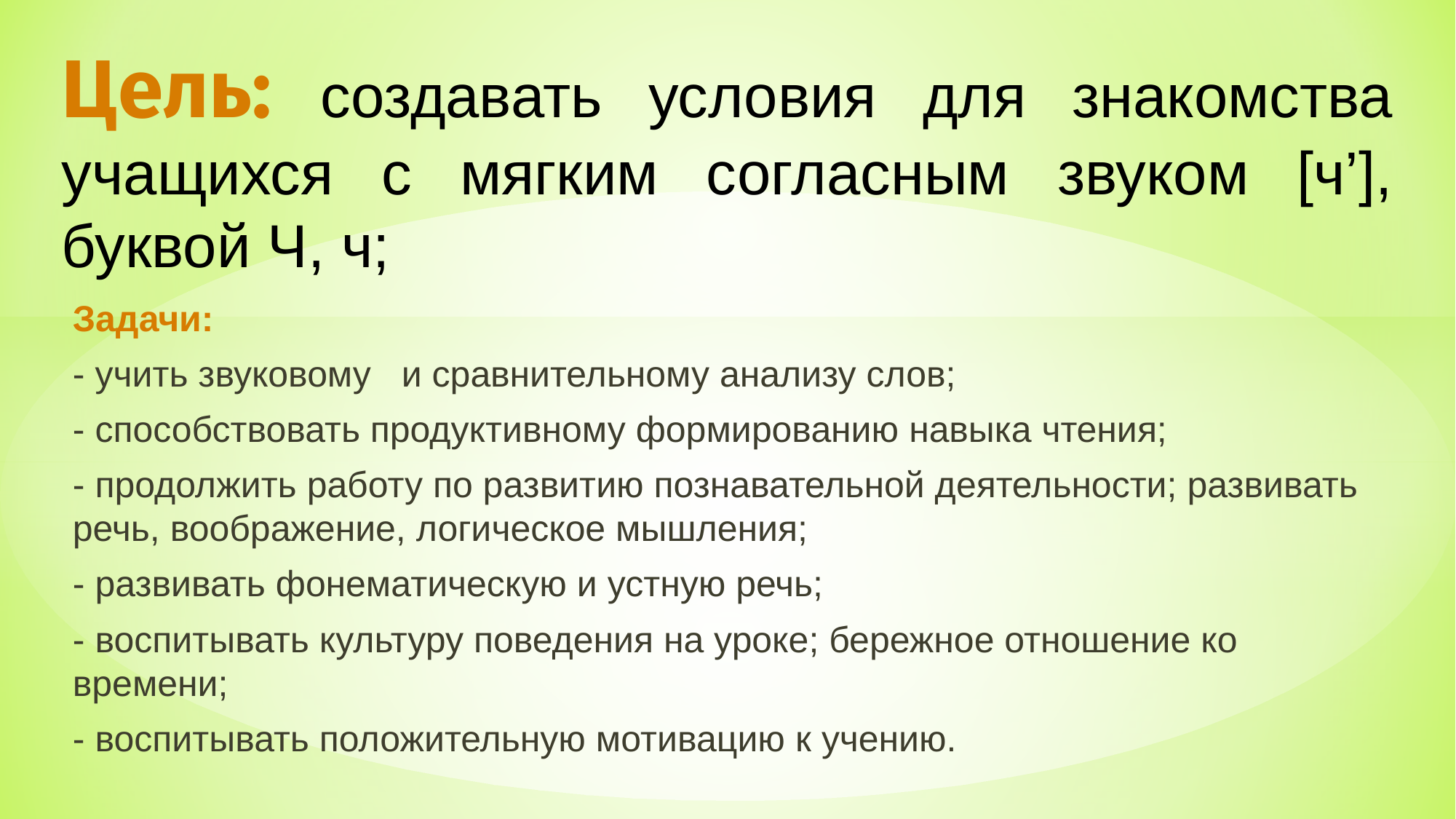

# Цель: создавать условия для знакомства учащихся с мягким согласным звуком [ч’], буквой Ч, ч;
Задачи:
- учить звуковому   и сравнительному анализу слов;
- способствовать продуктивному формированию навыка чтения;
- продолжить работу по развитию познавательной деятельности; развивать речь, воображение, логическое мышления;
- развивать фонематическую и устную речь;
- воспитывать культуру поведения на уроке; бережное отношение ко времени;
- воспитывать положительную мотивацию к учению.